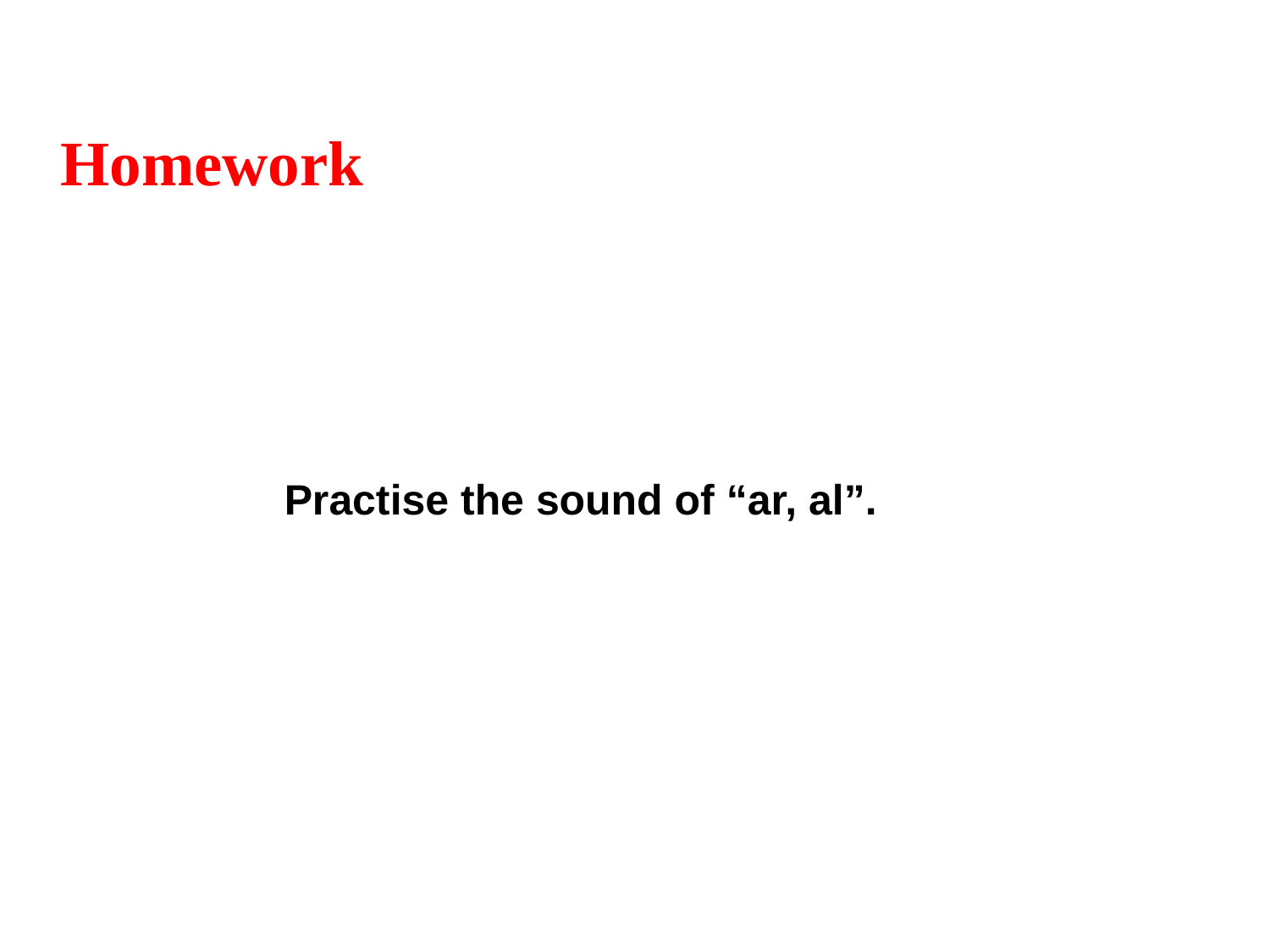

Homework
Practise the sound of “ar, al”.